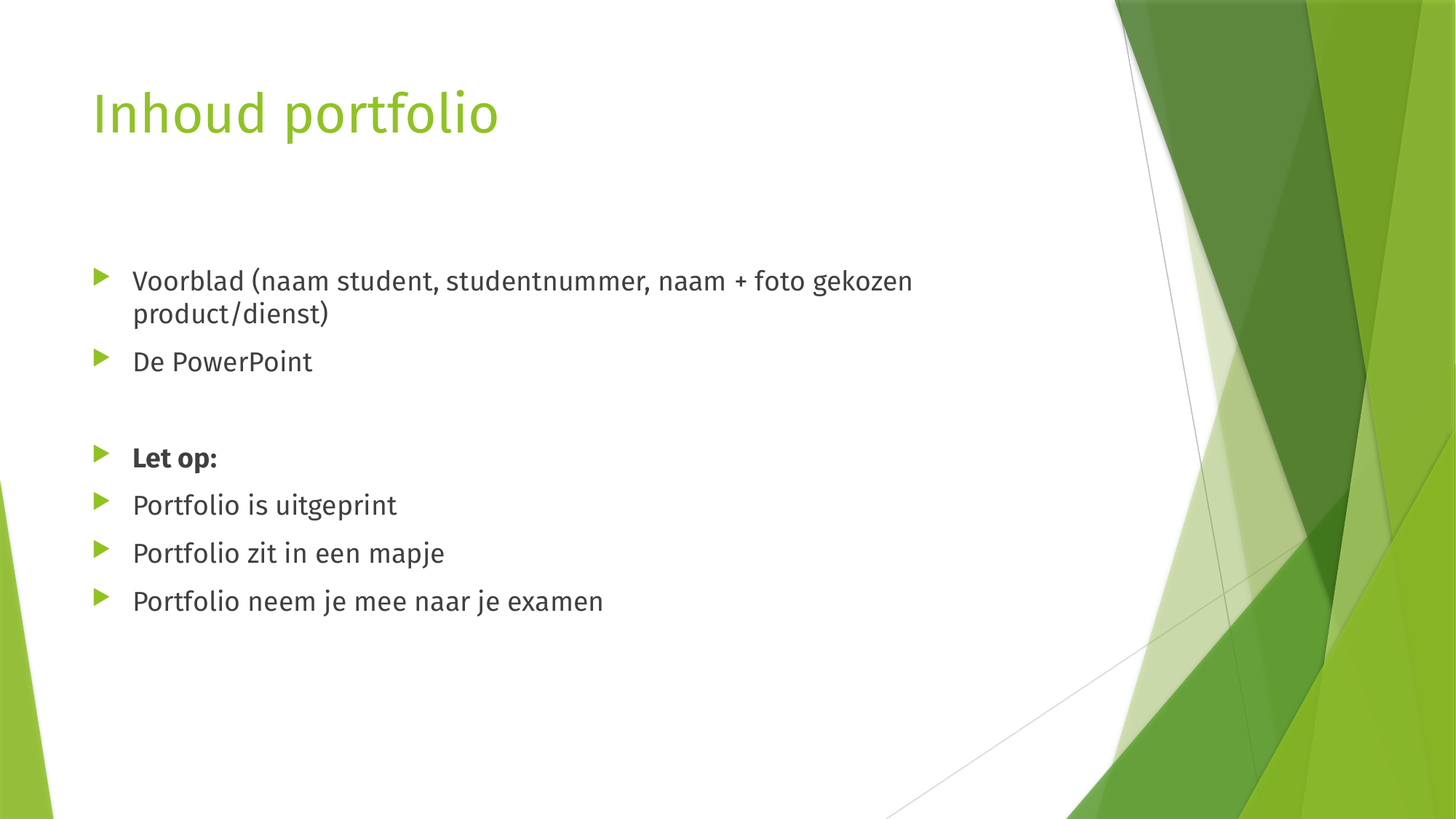

# Inhoud portfolio
Voorblad (naam student, studentnummer, naam + foto gekozen product/dienst)
De PowerPoint

Let op:
Portfolio is uitgeprint
Portfolio zit in een mapje
Portfolio neem je mee naar je examen